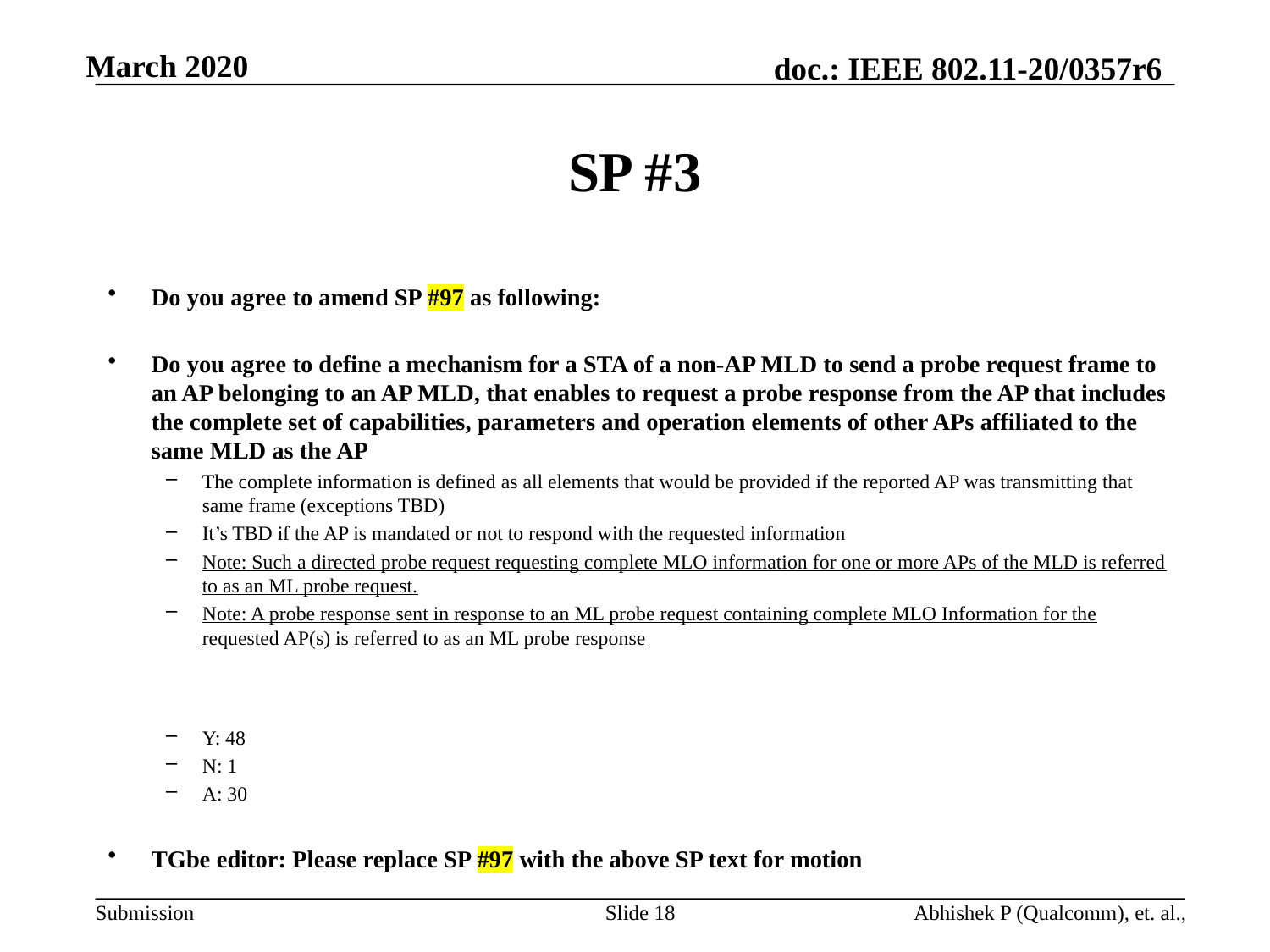

# SP #3
Do you agree to amend SP #97 as following:

Do you agree to define a mechanism for a STA of a non-AP MLD to send a probe request frame to an AP belonging to an AP MLD, that enables to request a probe response from the AP that includes the complete set of capabilities, parameters and operation elements of other APs affiliated to the same MLD as the AP
The complete information is defined as all elements that would be provided if the reported AP was transmitting that same frame (exceptions TBD)
It’s TBD if the AP is mandated or not to respond with the requested information
Note: Such a directed probe request requesting complete MLO information for one or more APs of the MLD is referred to as an ML probe request.
Note: A probe response sent in response to an ML probe request containing complete MLO Information for the requested AP(s) is referred to as an ML probe response

Y: 48
N: 1
A: 30

TGbe editor: Please replace SP #97 with the above SP text for motion
Slide 18
Abhishek P (Qualcomm), et. al.,